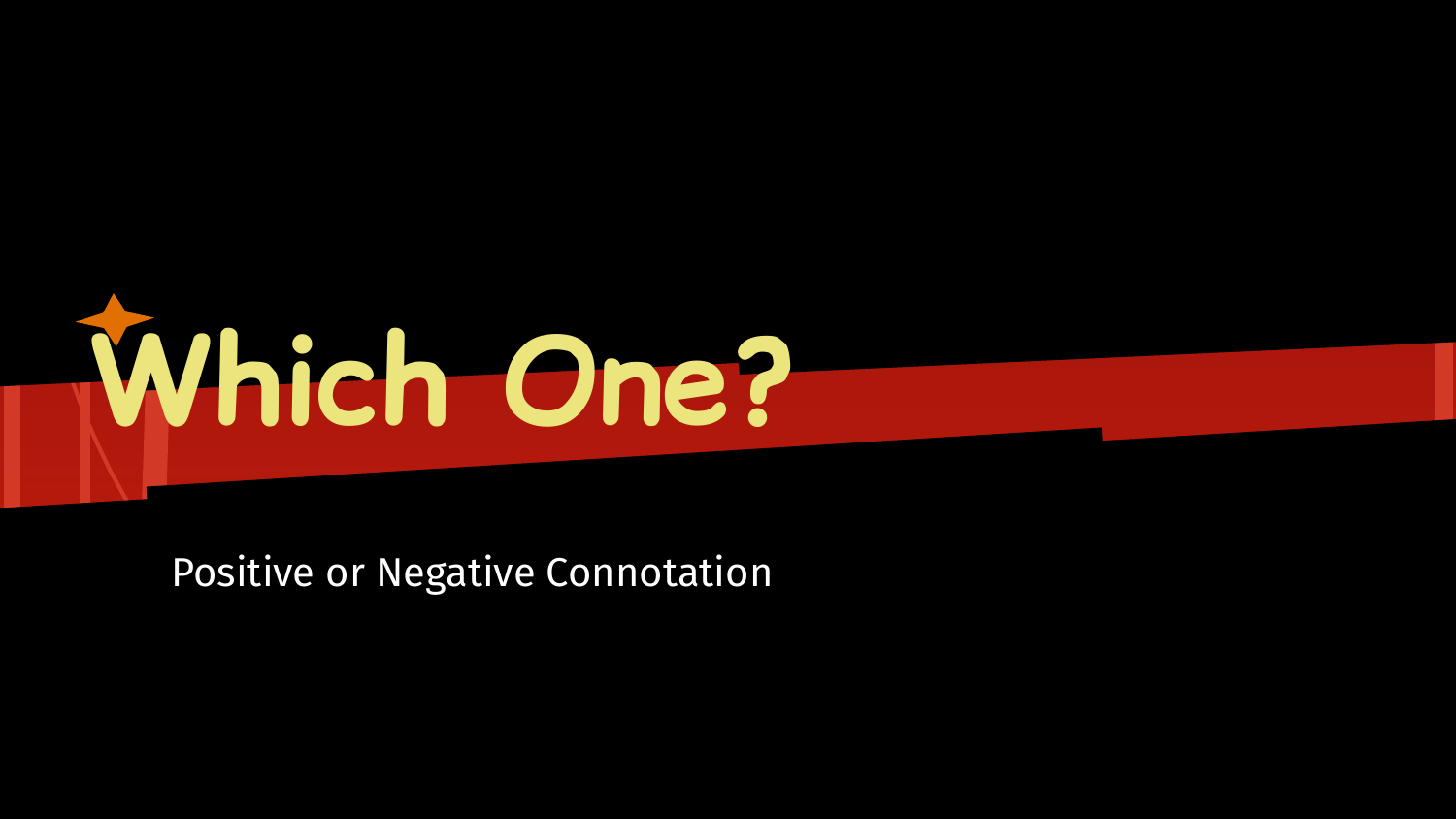

# Which One?
Positive or Negative Connotation